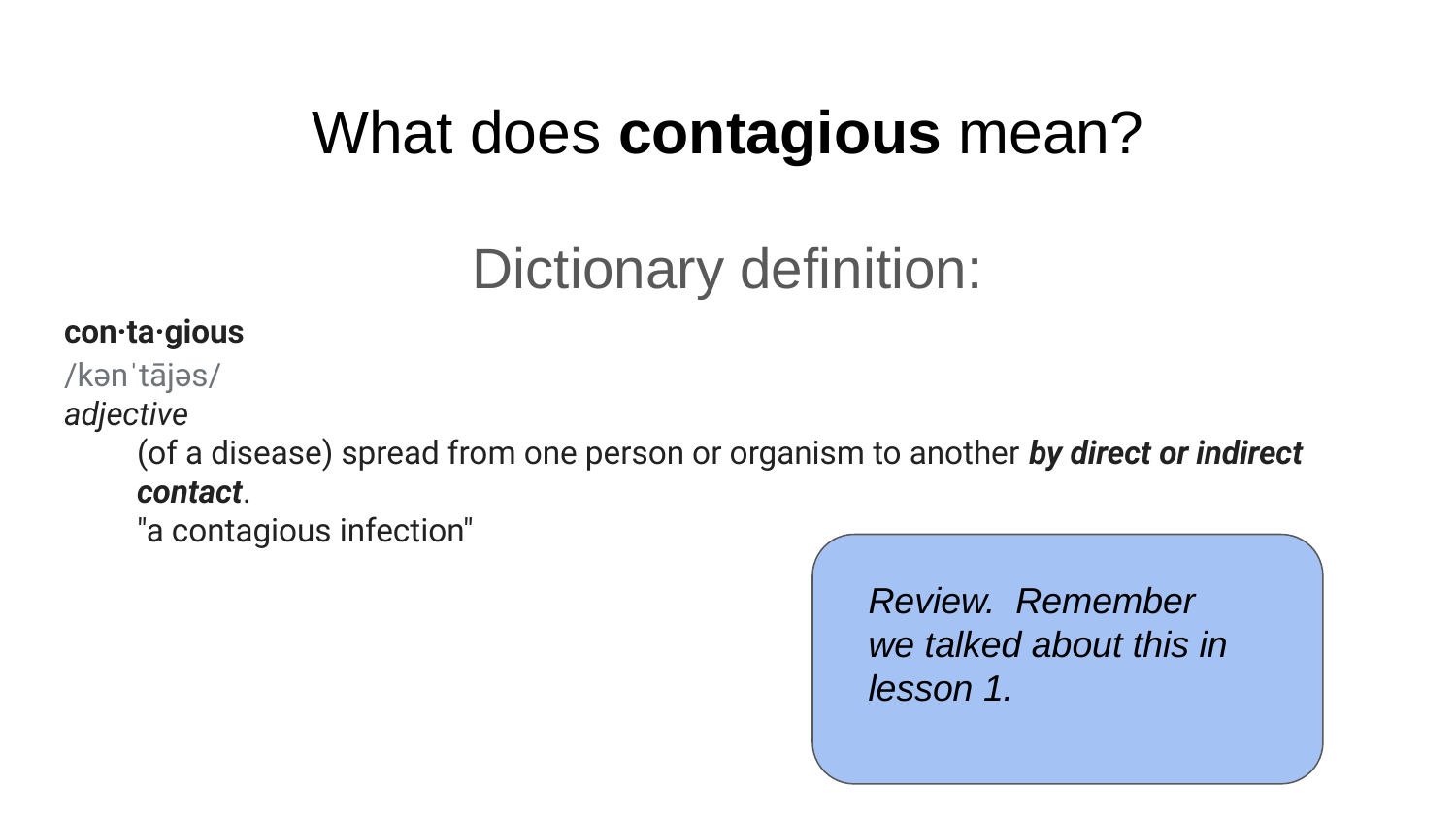

# What does contagious mean?
Dictionary definition:
con·ta·gious
/kənˈtājəs/
adjective
(of a disease) spread from one person or organism to another by direct or indirect contact.
"a contagious infection"

Review.  Remember we talked about this in lesson 1.